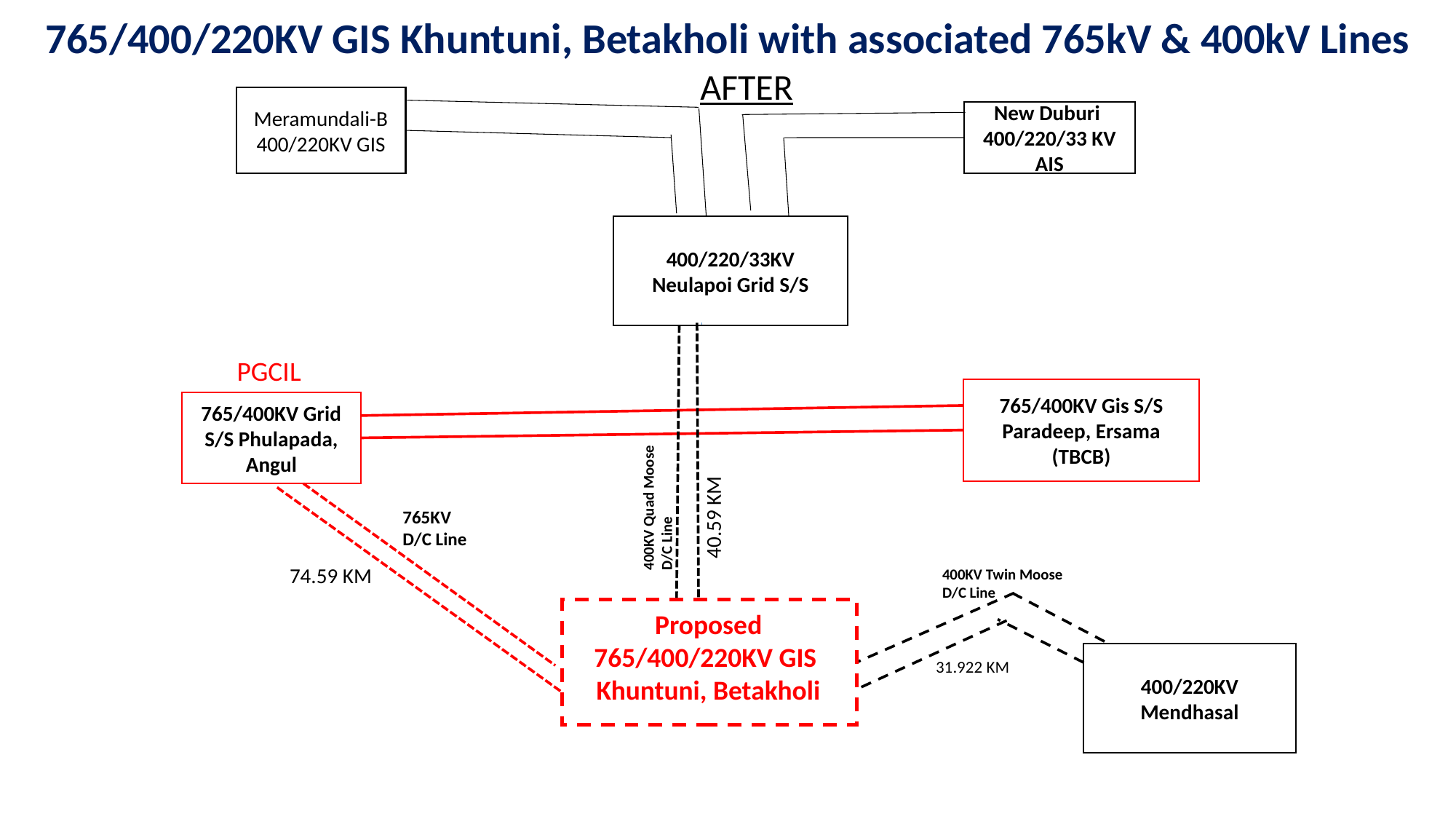

765/400/220KV GIS Khuntuni, Betakholi with associated 765kV & 400kV Lines

AFTER

Meramundali-B
400/220KV GIS
New Duburi
400/220/33 KV AIS
400/220/33KV Neulapoi Grid S/S
PGCIL
765/400KV Gis S/S Paradeep, Ersama (TBCB)
765/400KV Grid S/S Phulapada, Angul
400KV Quad Moose D/C Line
40.59 KM
765KV
D/C Line
74.59 KM
400KV Twin Moose D/C Line

Proposed 765/400/220KV GIS
Khuntuni, Betakholi

400/220KV Mendhasal
31.922 KM